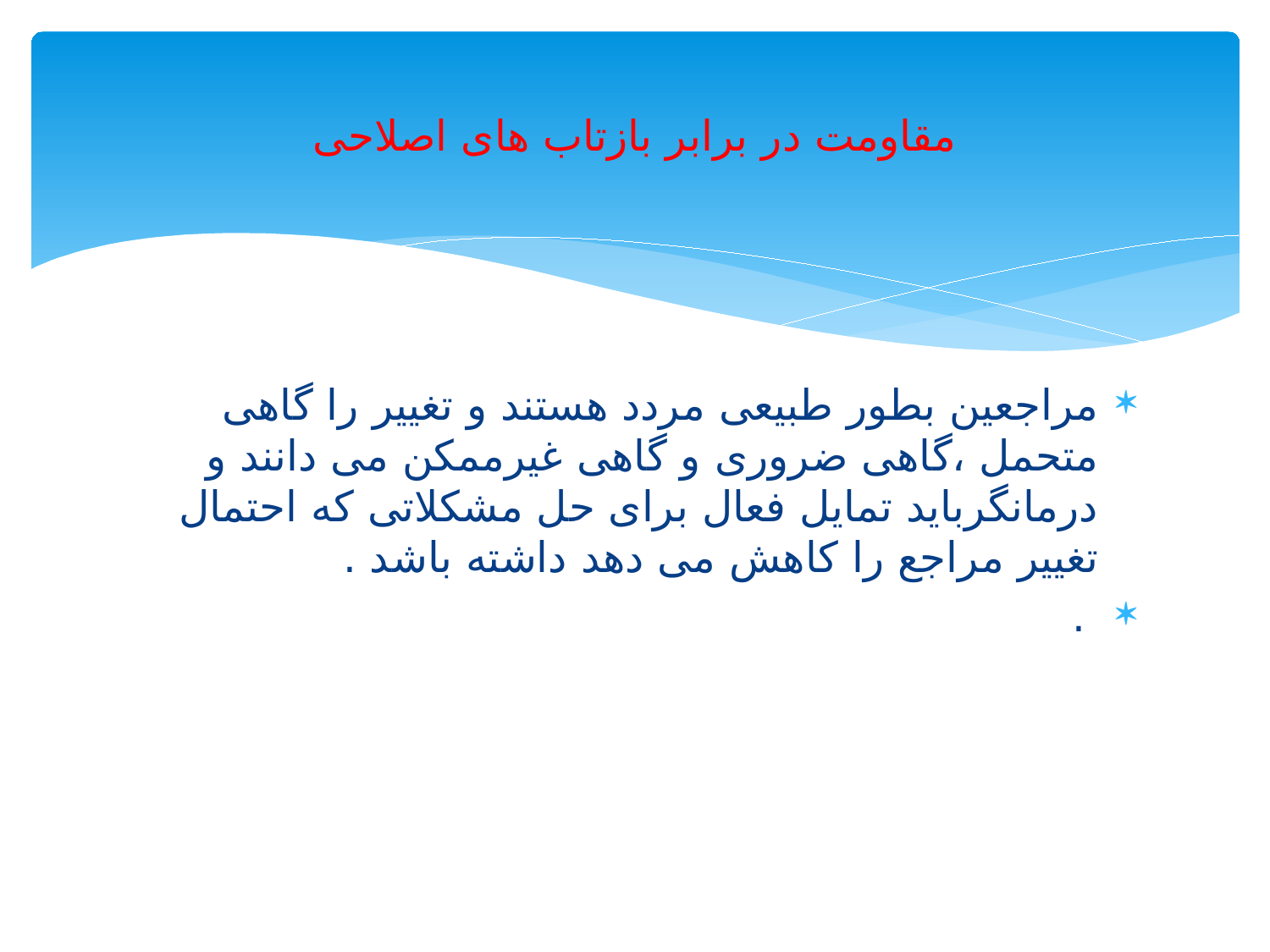

# مقاومت در برابر بازتاب های اصلاحی
مراجعین بطور طبیعی مردد هستند و تغییر را گاهی متحمل ،گاهی ضروری و گاهی غیرممکن می دانند و درمانگرباید تمایل فعال برای حل مشکلاتی که احتمال تغییر مراجع را کاهش می دهد داشته باشد .
 .